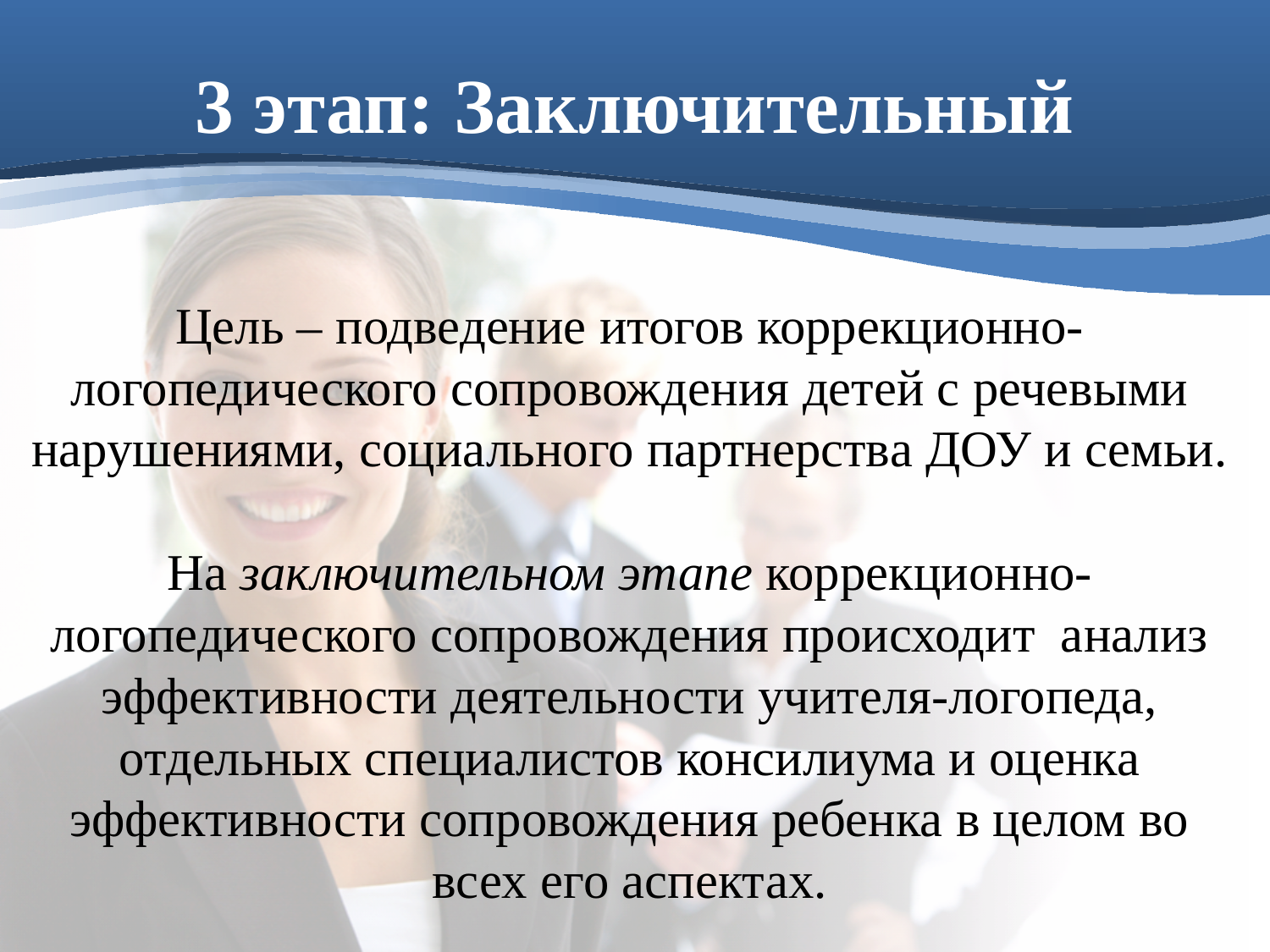

# 3 этап: Заключительный
Цель – подведение итогов коррекционно-логопедического сопровождения детей с речевыми нарушениями, социального партнерства ДОУ и семьи.

На заключительном этапе коррекционно-логопедического сопровождения происходит  анализ эффективности деятельности учителя-логопеда, отдельных специалистов консилиума и оценка эффективности сопровождения ребенка в целом во всех его аспектах.